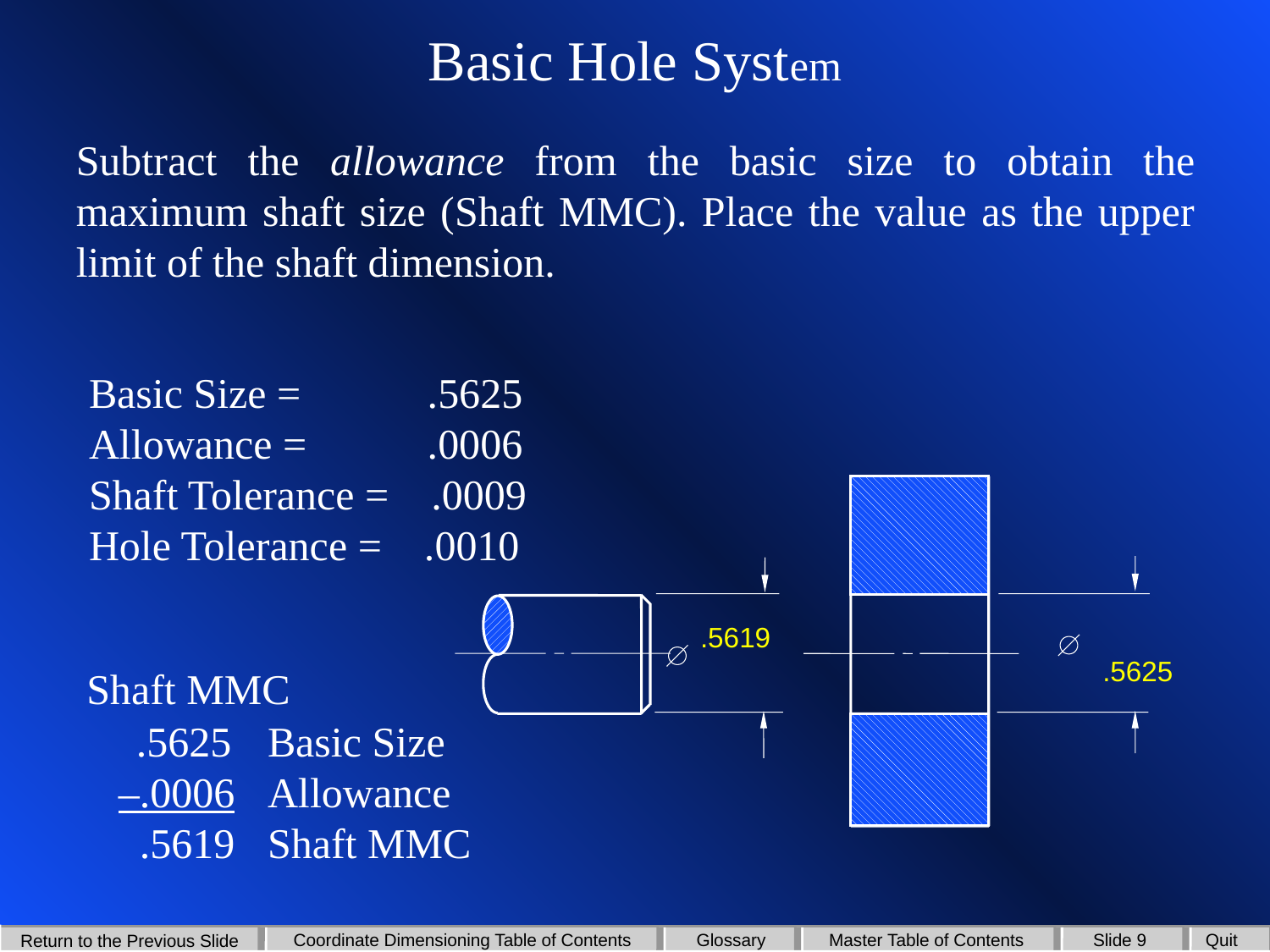

# Basic Hole System
Subtract the allowance from the basic size to obtain the maximum shaft size (Shaft MMC). Place the value as the upper limit of the shaft dimension.
Basic Size =	        .5625
Allowance =	        .0006
Shaft Tolerance =    .0009
Hole Tolerance =    .0010

.5619

.5625

Shaft MMC
  .5625
–.0006
  .5619
Basic Size
Allowance
Shaft MMC